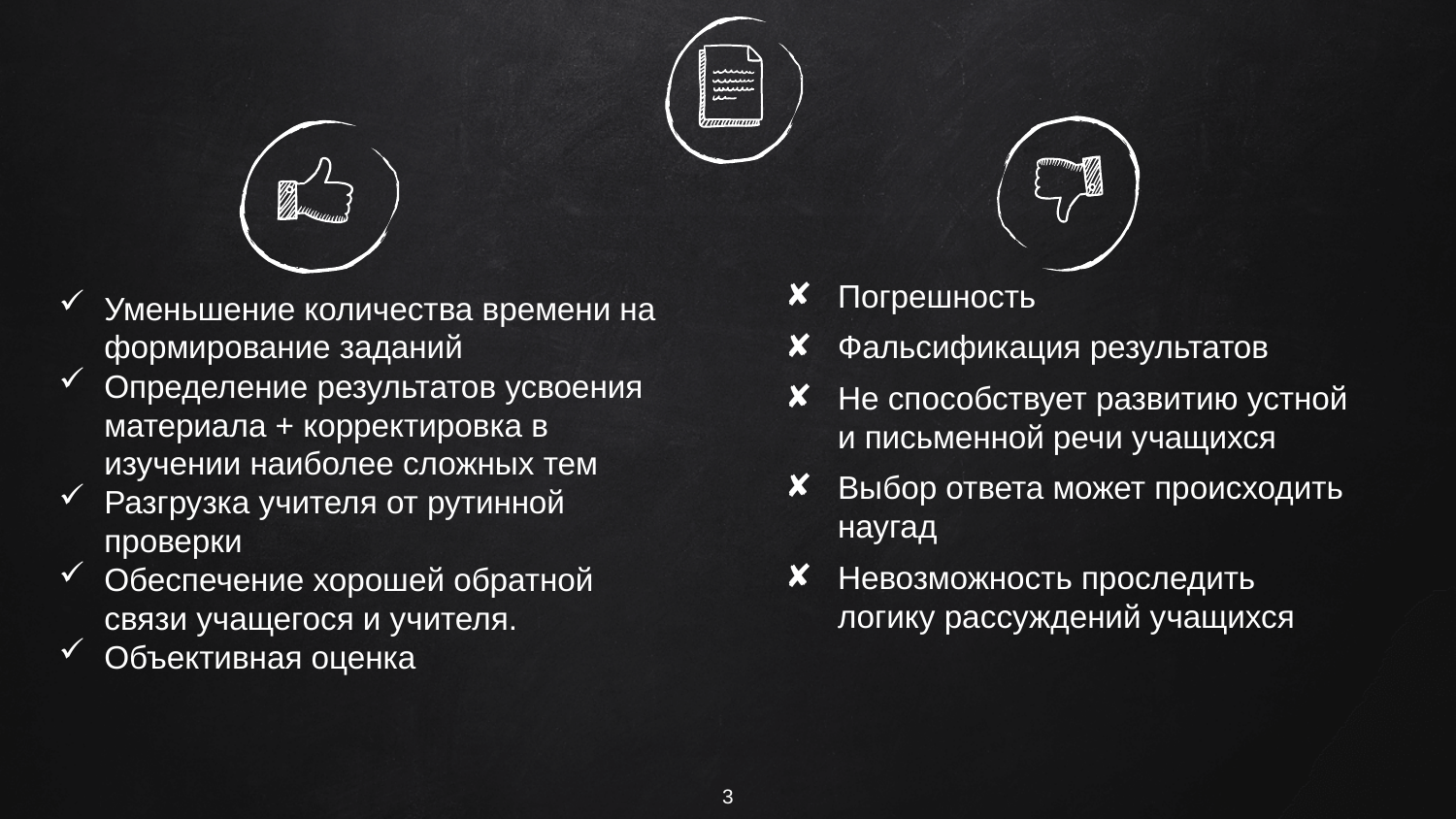

Погрешность
Фальсификация результатов
Не способствует развитию устной и письменной речи учащихся
Выбор ответа может происходить наугад
Невозможность проследить логику рассуждений учащихся
Уменьшение количества времени на формирование заданий
Определение результатов усвоения материала + корректировка в изучении наиболее сложных тем
Разгрузка учителя от рутинной проверки
Обеспечение хорошей обратной связи учащегося и учителя.
Объективная оценка

3